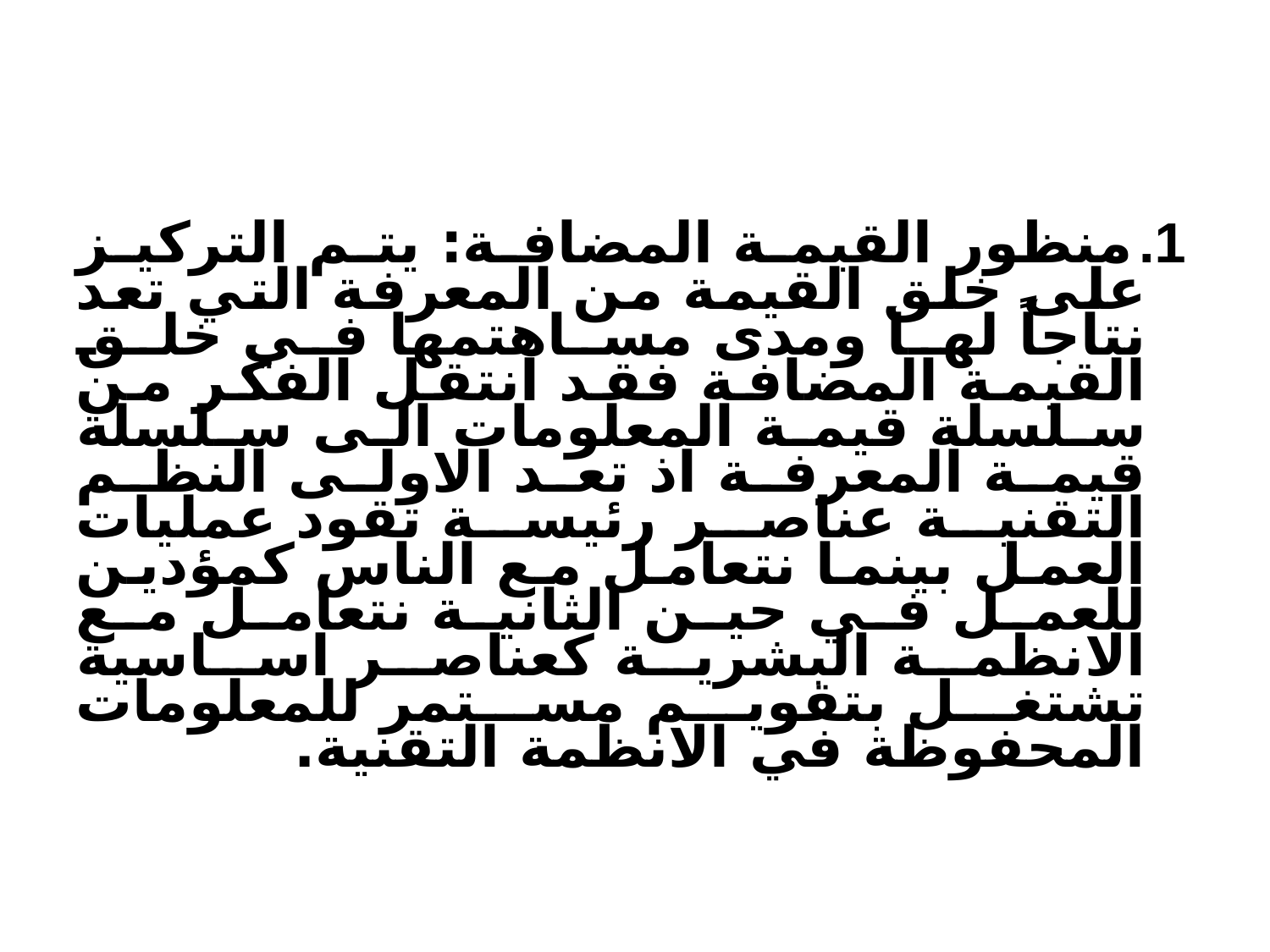

منظور القيمة المضافة: يتم التركيز على خلق القيمة من المعرفة التي تعد نتاجاً لها ومدى مساهتمها في خلق القيمة المضافة فقد انتقل الفكر من سلسلة قيمة المعلومات الى سلسلة قيمة المعرفة اذ تعد الاولى النظم التقنية عناصر رئيسة تقود عمليات العمل بينما نتعامل مع الناس كمؤدين للعمل في حين الثانية نتعامل مع الانظمة البشرية كعناصر اساسية تشتغل بتقويم مستمر للمعلومات المحفوظة في الانظمة التقنية.